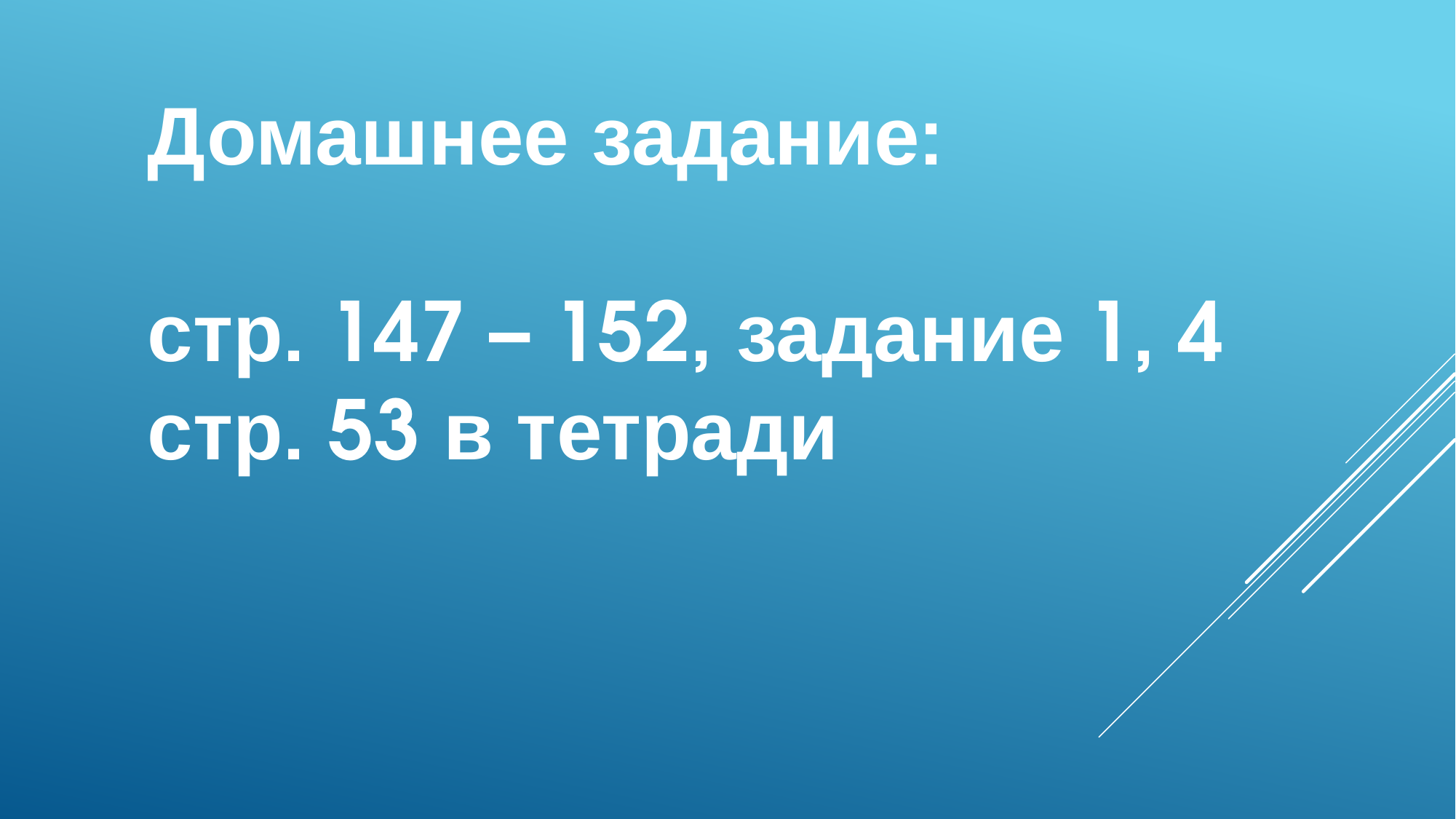

Домашнее задание:

стр. 147 – 152, задание 1, 4 стр. 53 в тетради